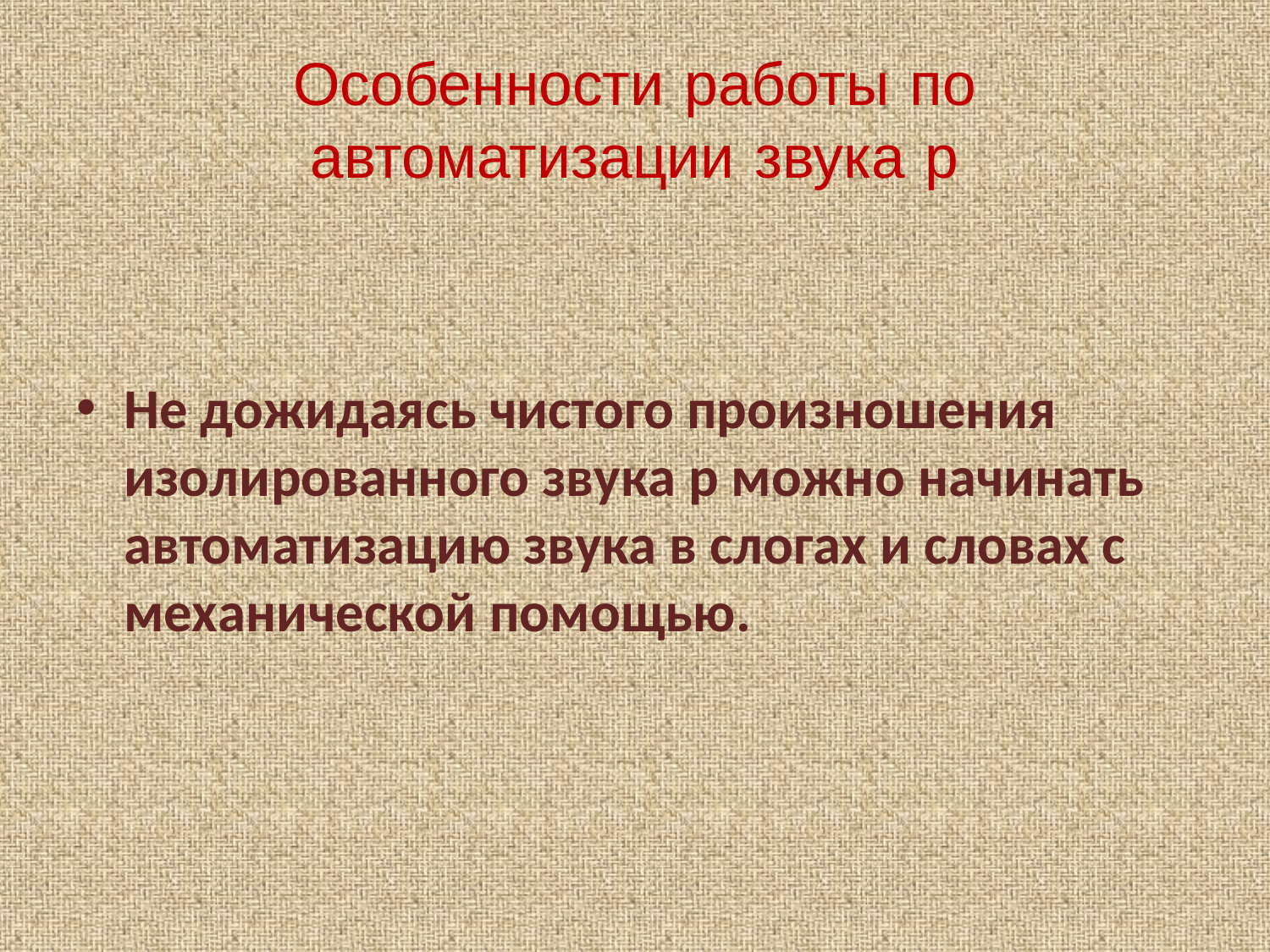

# Особенности работы по автоматизации звука р
Не дожидаясь чистого произношения изолированного звука р можно начинать автоматизацию звука в слогах и словах с механической помощью.